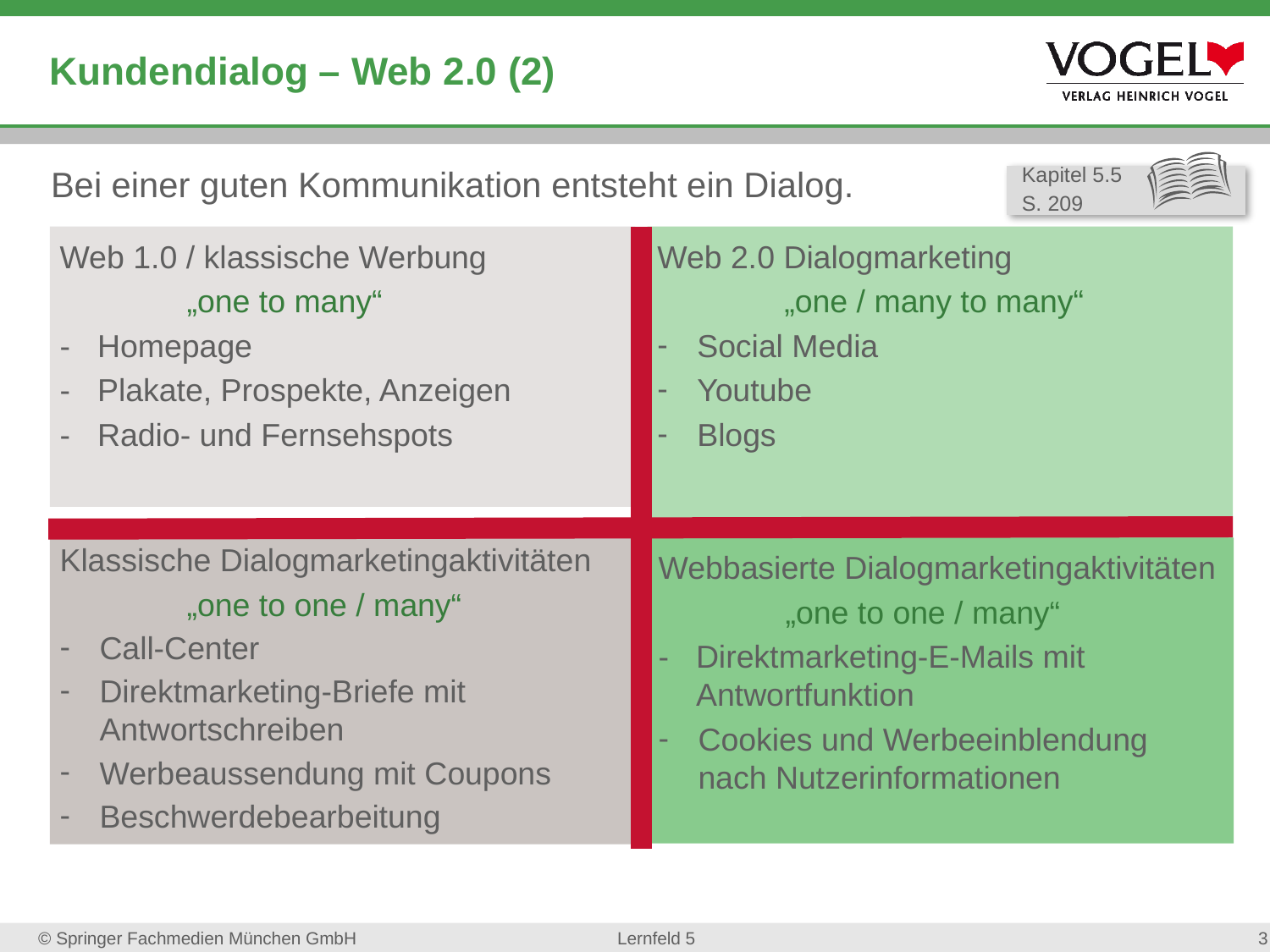

# Kundendialog – Web 2.0 (2)

Bei einer guten Kommunikation entsteht ein Dialog.
Kapitel 5.5
S. 209
Web 2.0 Dialogmarketing
	„one / many to many“
Social Media
Youtube
Blogs

Web 1.0 / klassische Werbung
	„one to many“
-	Homepage
-	Plakate, Prospekte, Anzeigen
-	Radio- und Fernsehspots

Klassische Dialogmarketingaktivitäten
	„one to one / many“
Call-Center
Direktmarketing-Briefe mit Antwortschreiben
Werbeaussendung mit Coupons
Beschwerdebearbeitung
Webbasierte Dialogmarketingaktivitäten
	„one to one / many“
-	Direktmarketing-E-Mails mit Antwortfunktion
Cookies und Werbeeinblendung nach Nutzerinformationen